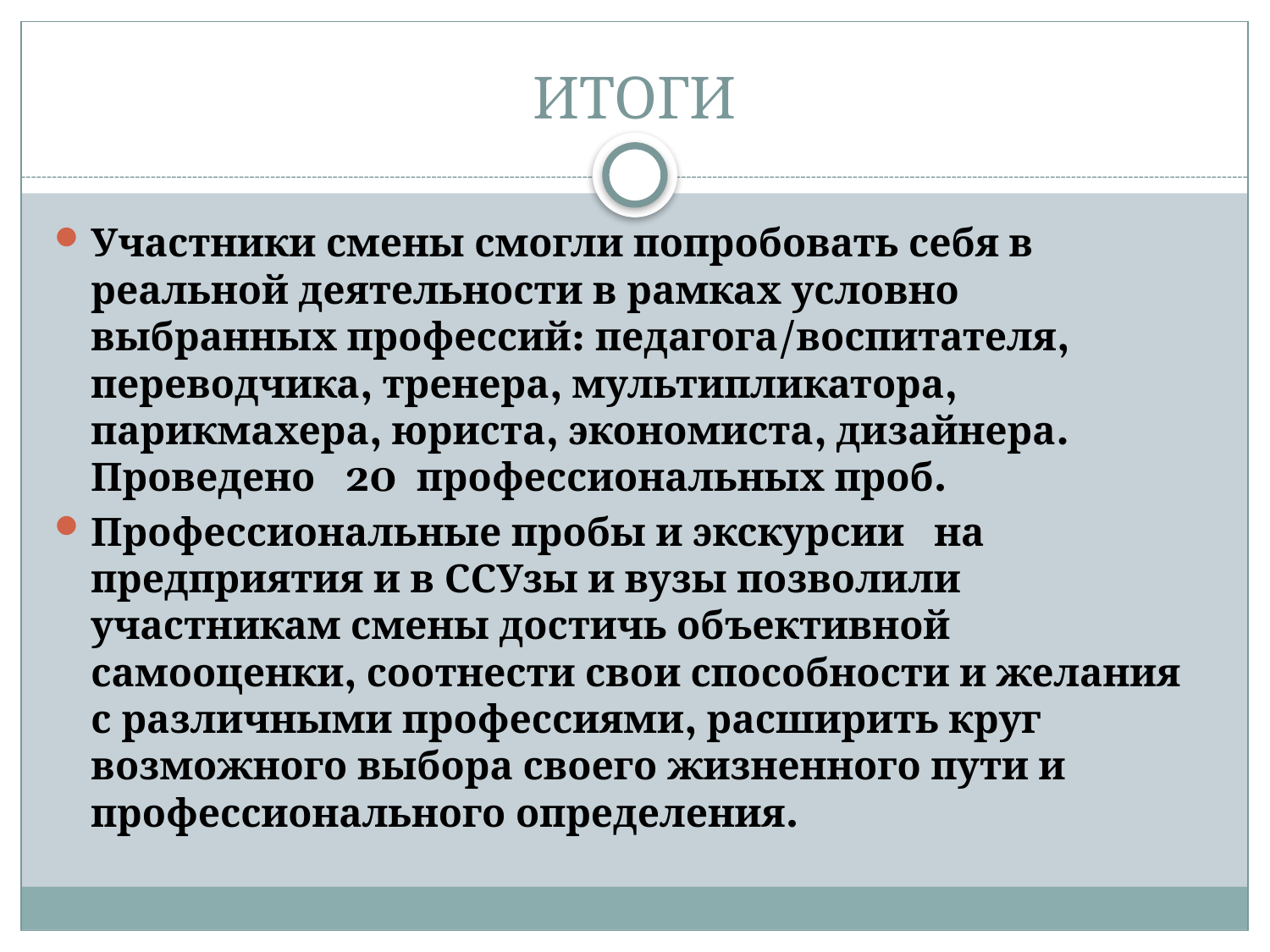

# ИТОГИ
Участники смены смогли попробовать себя в реальной деятельности в рамках условно выбранных профессий: педагога/воспитателя, переводчика, тренера, мультипликатора, парикмахера, юриста, экономиста, дизайнера. Проведено   20  профессиональных проб.
Профессиональные пробы и экскурсии   на предприятия и в ССУзы и вузы позволили участникам смены достичь объективной самооценки, соотнести свои способности и желания с различными профессиями, расширить круг возможного выбора своего жизненного пути и профессионального определения.